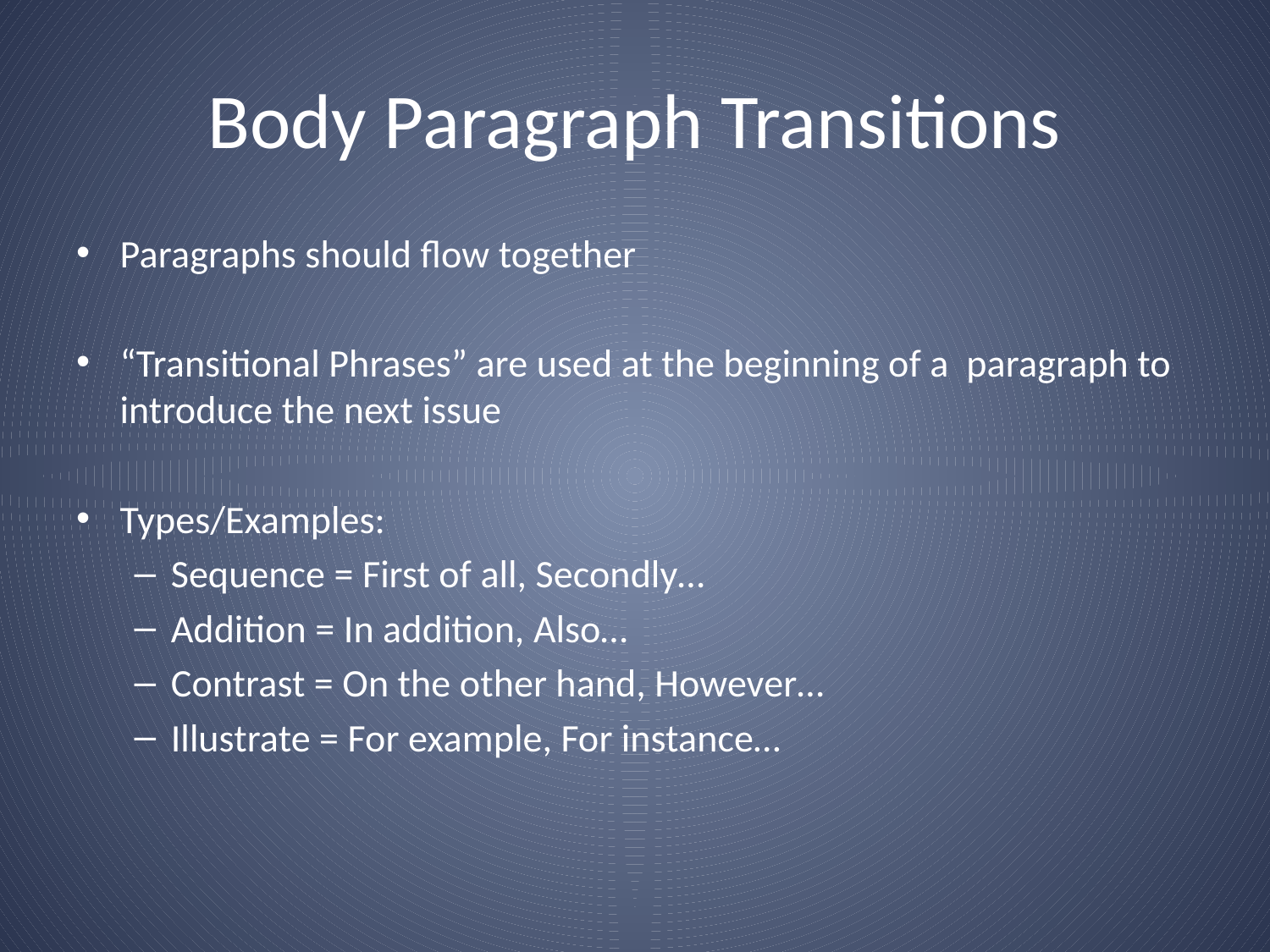

# Body Paragraph Transitions
Paragraphs should flow together

“Transitional Phrases” are used at the beginning of a  paragraph to introduce the next issue

Types/Examples:
Sequence = First of all, Secondly…
Addition = In addition, Also…
Contrast = On the other hand, However…
Illustrate = For example, For instance…